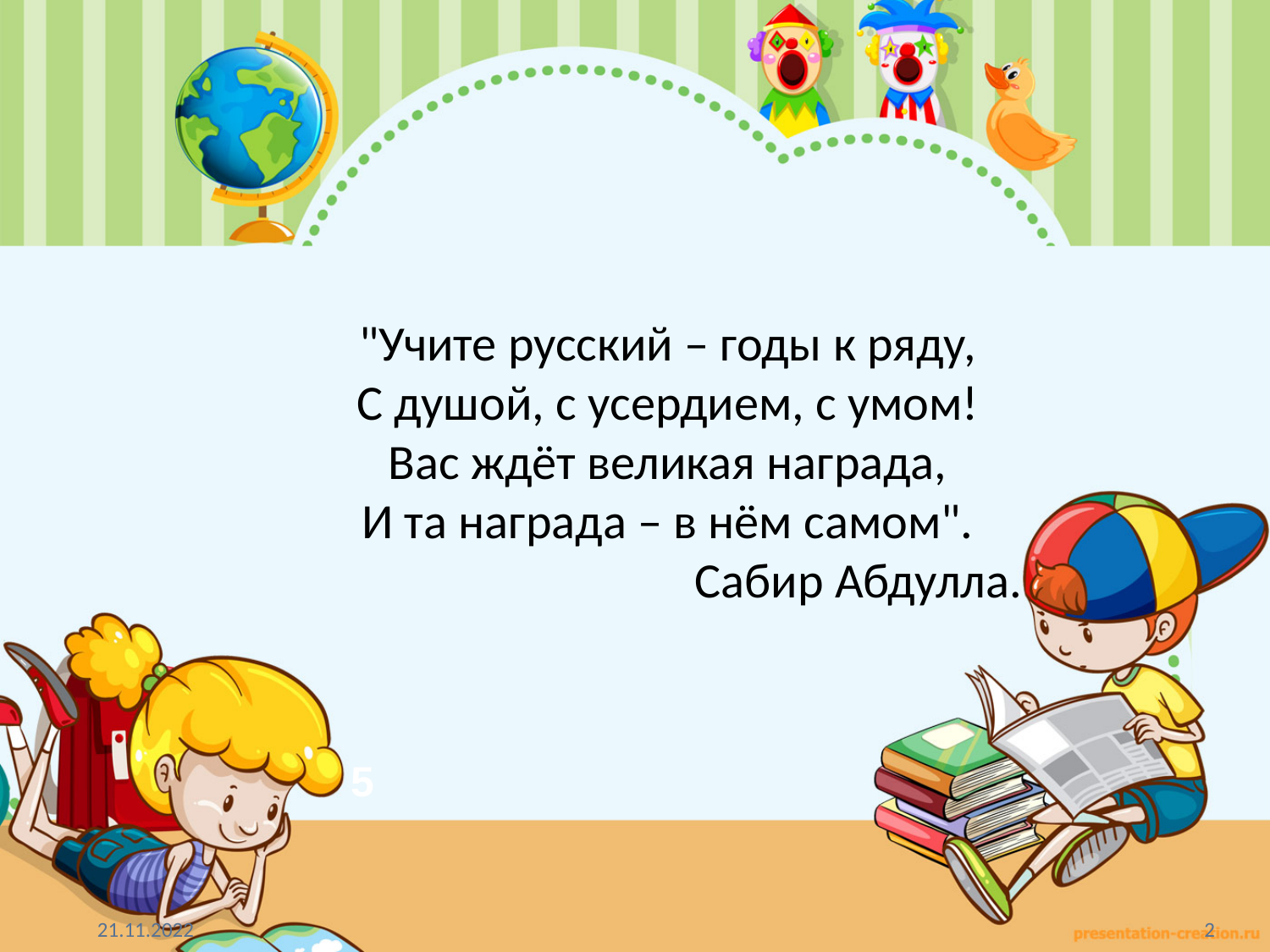

# "Учите русский – годы к ряду, С душой, с усердием, с умом! Вас ждёт великая награда, И та награда – в нём самом".                                   Сабир Абдулла.
5